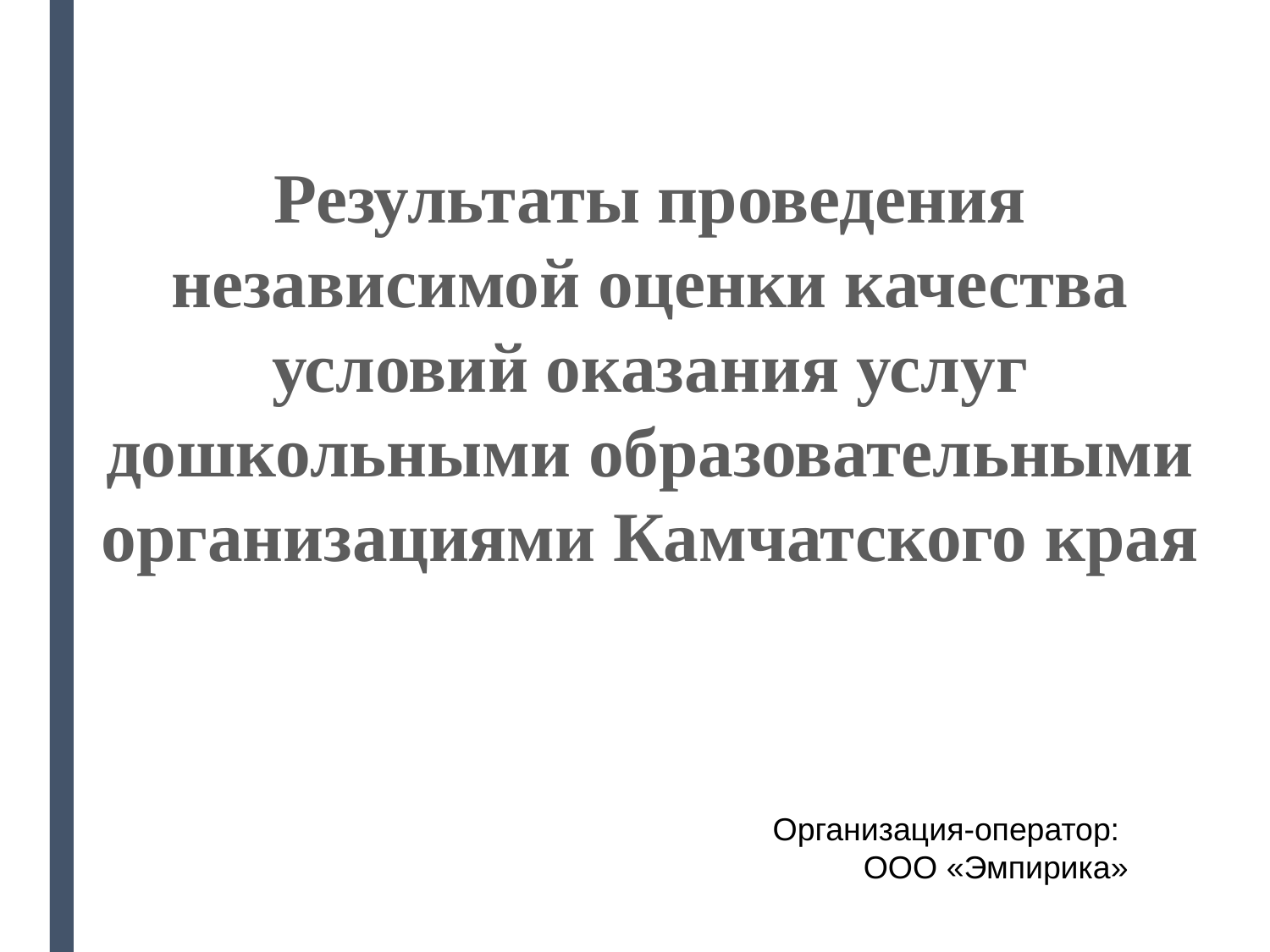

Результаты проведения независимой оценки качества условий оказания услуг дошкольными образовательными организациями Камчатского края
Организация-оператор:
ООО «Эмпирика»